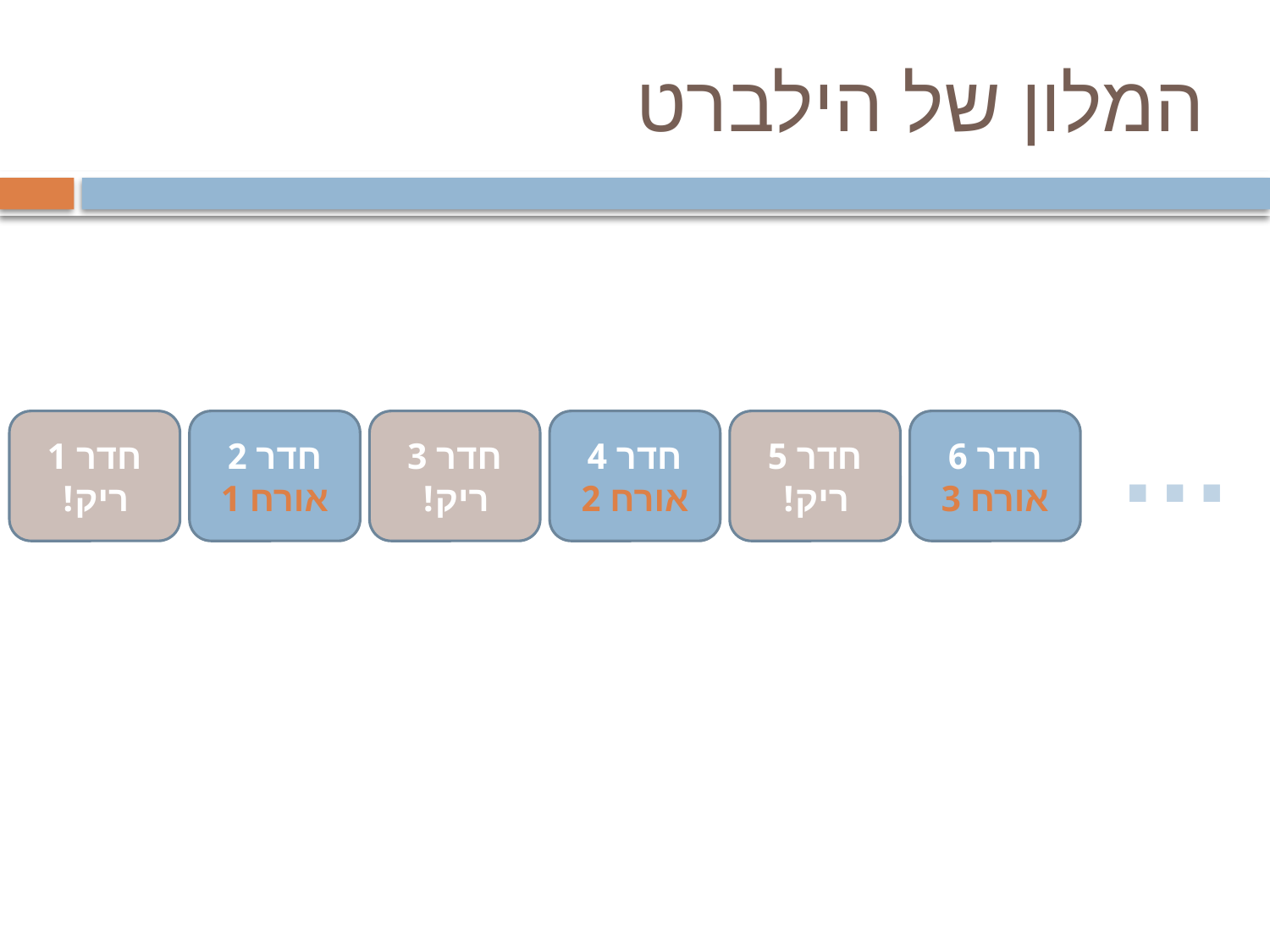

# המלון של הילברט
חדר 1
ריק!
חדר 2
אורח 1
חדר 3
ריק!
חדר 4
אורח 2
חדר 5
ריק!
חדר 6
אורח 3
…